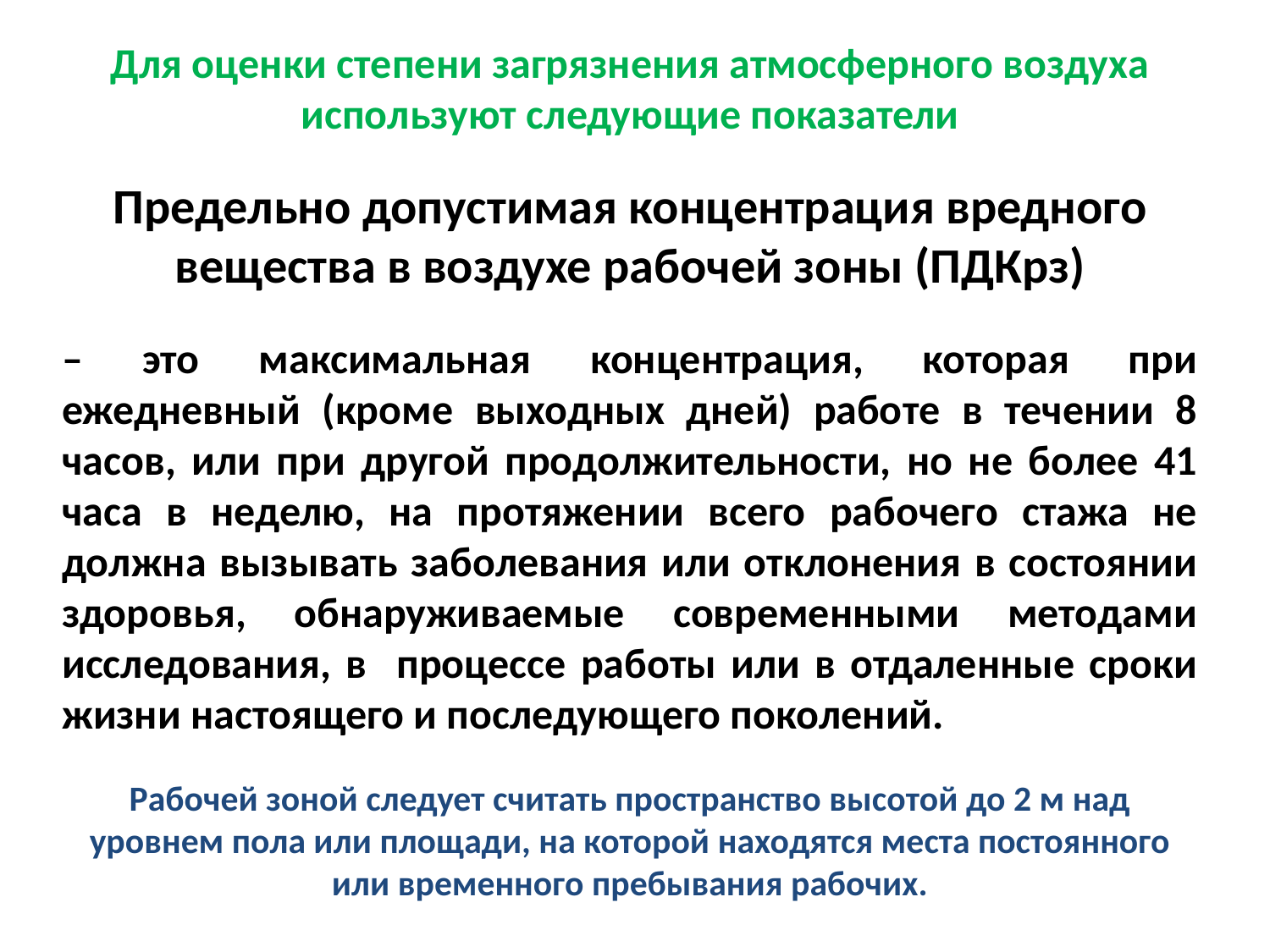

Для оценки степени загрязнения атмосферного воздуха используют следующие показатели
Предельно допустимая концентрация вредного вещества в воздухе рабочей зоны (ПДКрз)

– это максимальная концентрация, которая при ежедневный (кроме выходных дней) работе в течении 8 часов, или при другой продолжительности, но не более 41 часа в неделю, на протяжении всего рабочего стажа не должна вызывать заболевания или отклонения в состоянии здоровья, обнаруживаемые современными методами исследования, в  процессе работы или в отдаленные сроки жизни настоящего и последующего поколений.

Рабочей зоной следует считать пространство высотой до 2 м над уровнем пола или площади, на которой находятся места постоянного или временного пребывания рабочих.